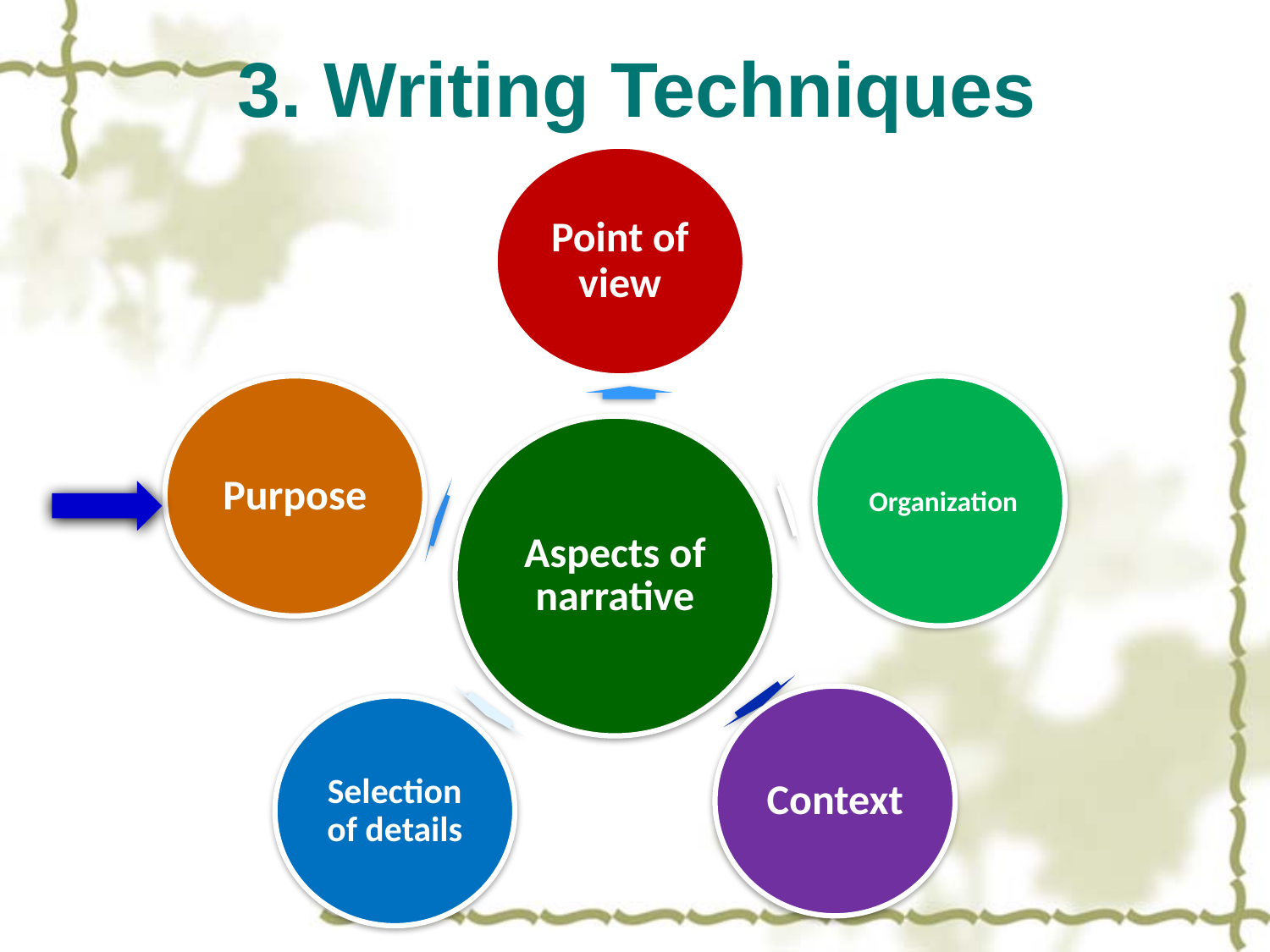

3. Writing Techniques
Point of view

Purpose
 Organization
Aspects of narrative

Context
Selection of details